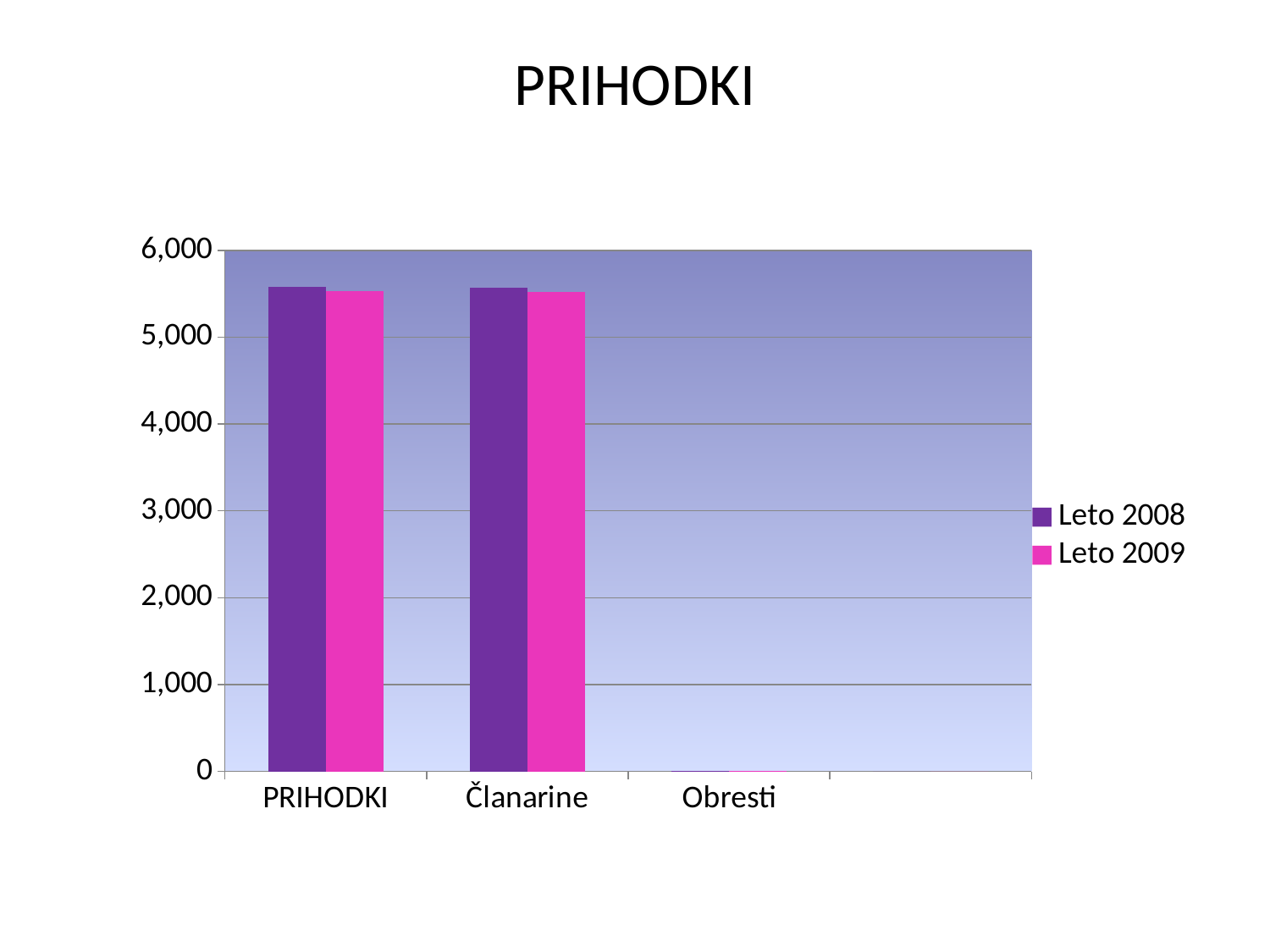

# PRIHODKI

### Chart

| Category | Leto 2008 | Leto 2009 |
|---|---|---|
| PRIHODKI | 5580.9 | 5528.650000000001 |
| Članarine | 5573.63 | 5520.51 |
| Obresti | 7.2700000000000005 | 8.139999999999999 |
|   | 0.0 | 0.0 |